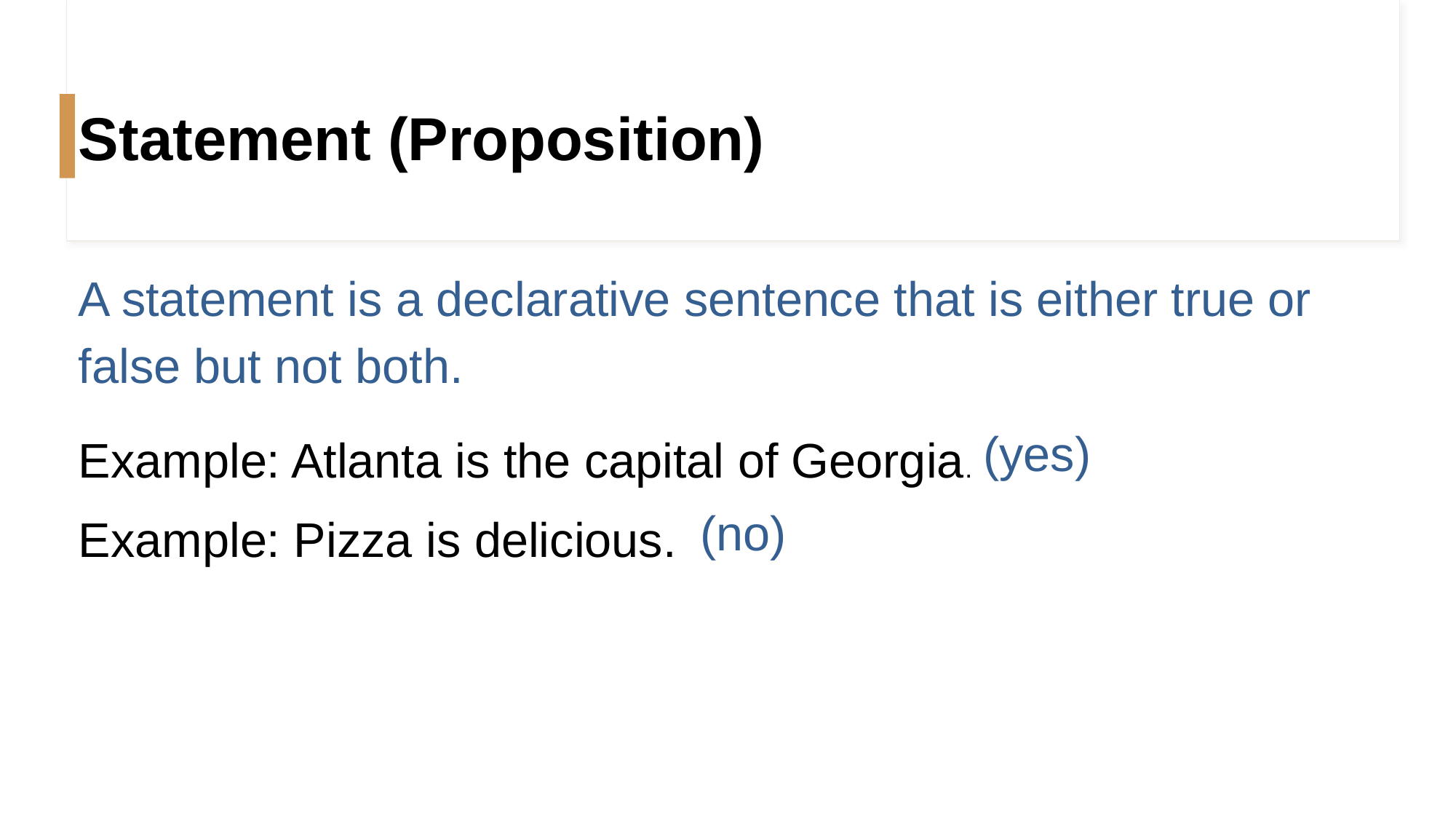

# Statement (Proposition)
A statement is a declarative sentence that is either true or false but not both.
Example: Atlanta is the capital of Georgia.
Example: Pizza is delicious.
(yes)
(no)